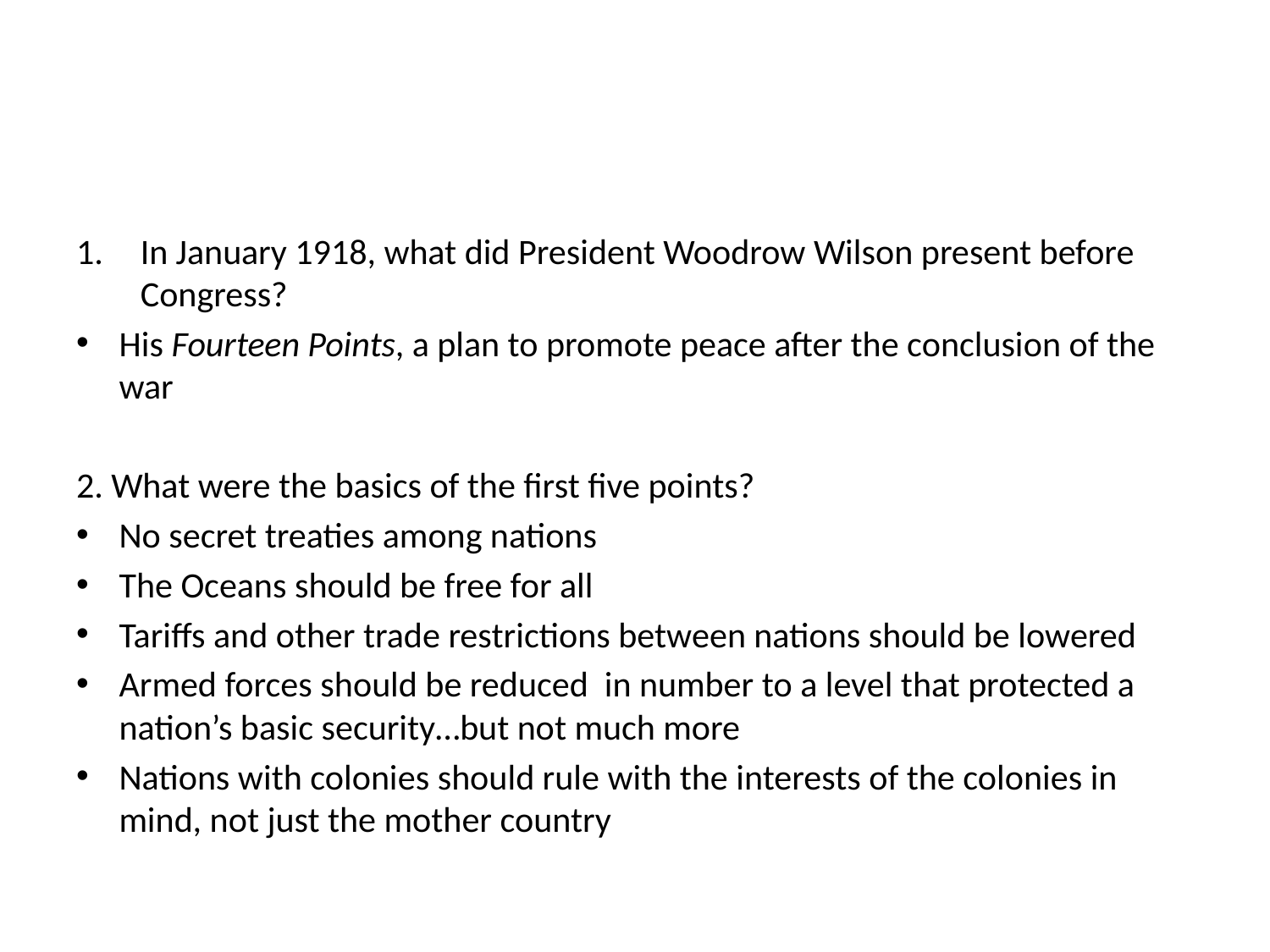

#
In January 1918, what did President Woodrow Wilson present before Congress?
His Fourteen Points, a plan to promote peace after the conclusion of the war

2. What were the basics of the first five points?
No secret treaties among nations
The Oceans should be free for all
Tariffs and other trade restrictions between nations should be lowered
Armed forces should be reduced  in number to a level that protected a nation’s basic security…but not much more
Nations with colonies should rule with the interests of the colonies in mind, not just the mother country